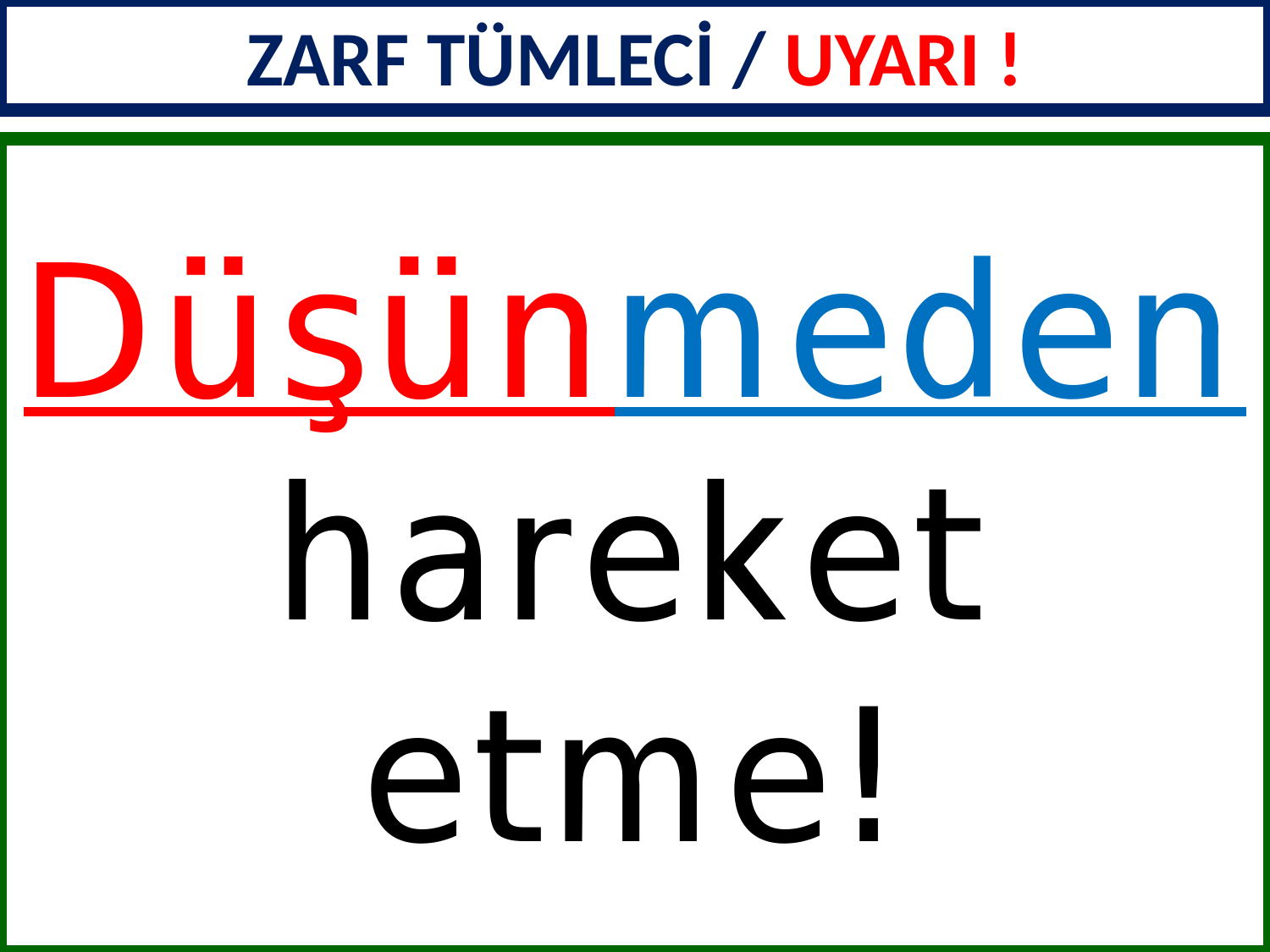

ZARF TÜMLECİ / UYARI !
Düşünmeden hareket etme!